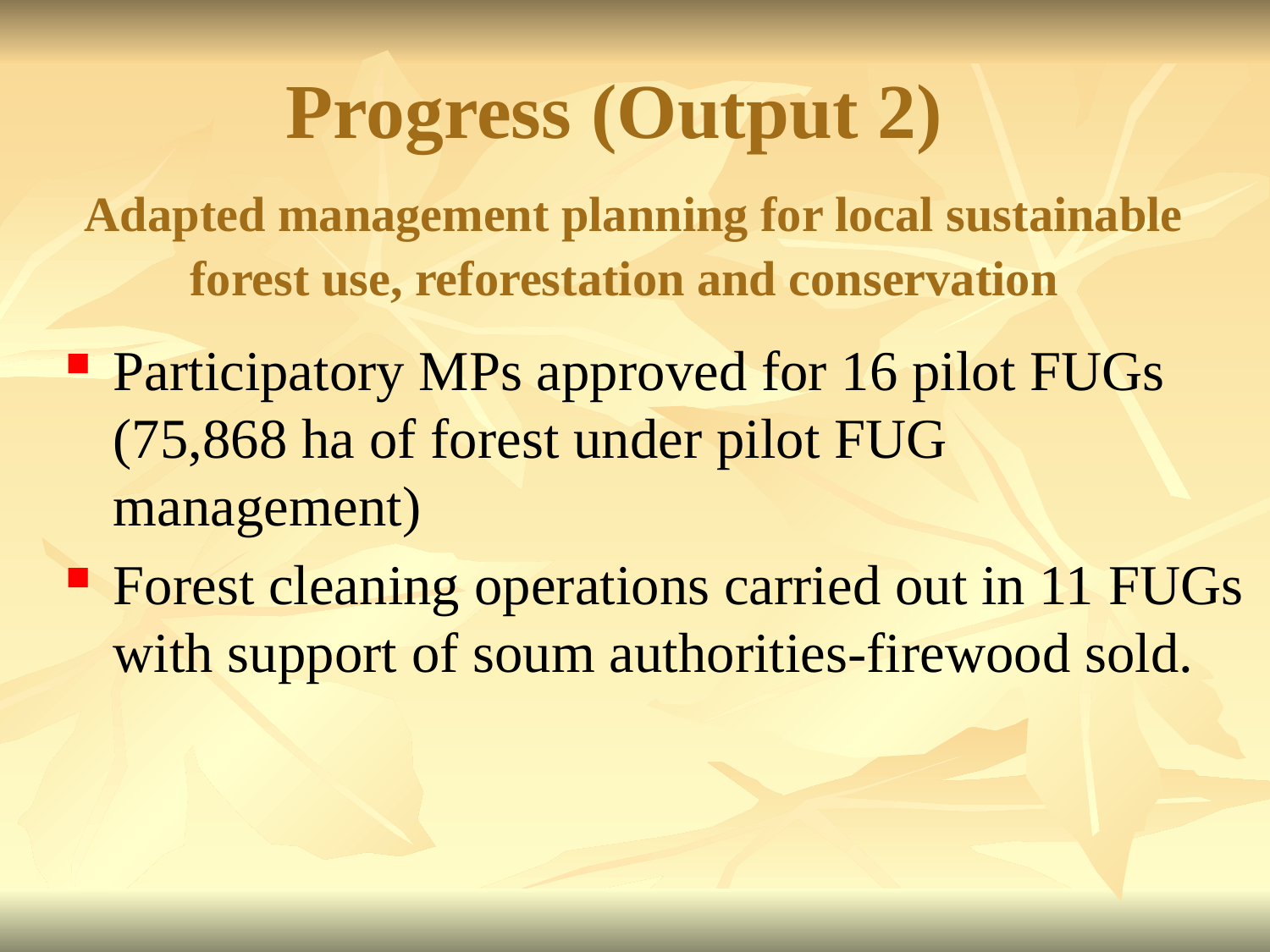

# Progress (Output 2) Adapted management planning for local sustainable forest use, reforestation and conservation
Participatory MPs approved for 16 pilot FUGs (75,868 ha of forest under pilot FUG management)
Forest cleaning operations carried out in 11 FUGs with support of soum authorities-firewood sold.